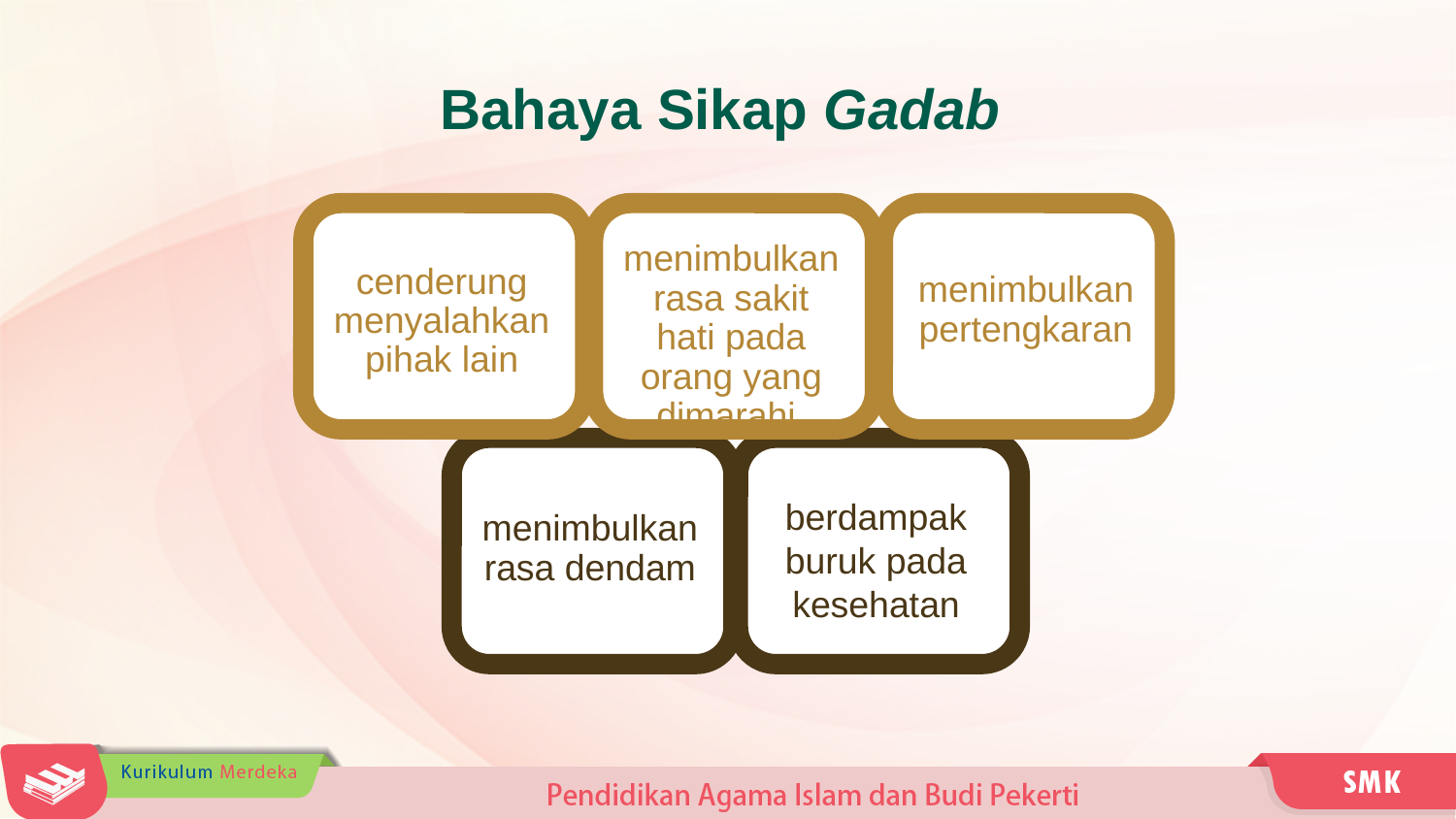

Bahaya Sikap Gadab

cenderung menyalahkan pihak lain

menimbulkan rasa sakit hati pada orang yang dimarahi

menimbulkan pertengkaran

menimbulkan rasa dendam

berdampak buruk pada kesehatan